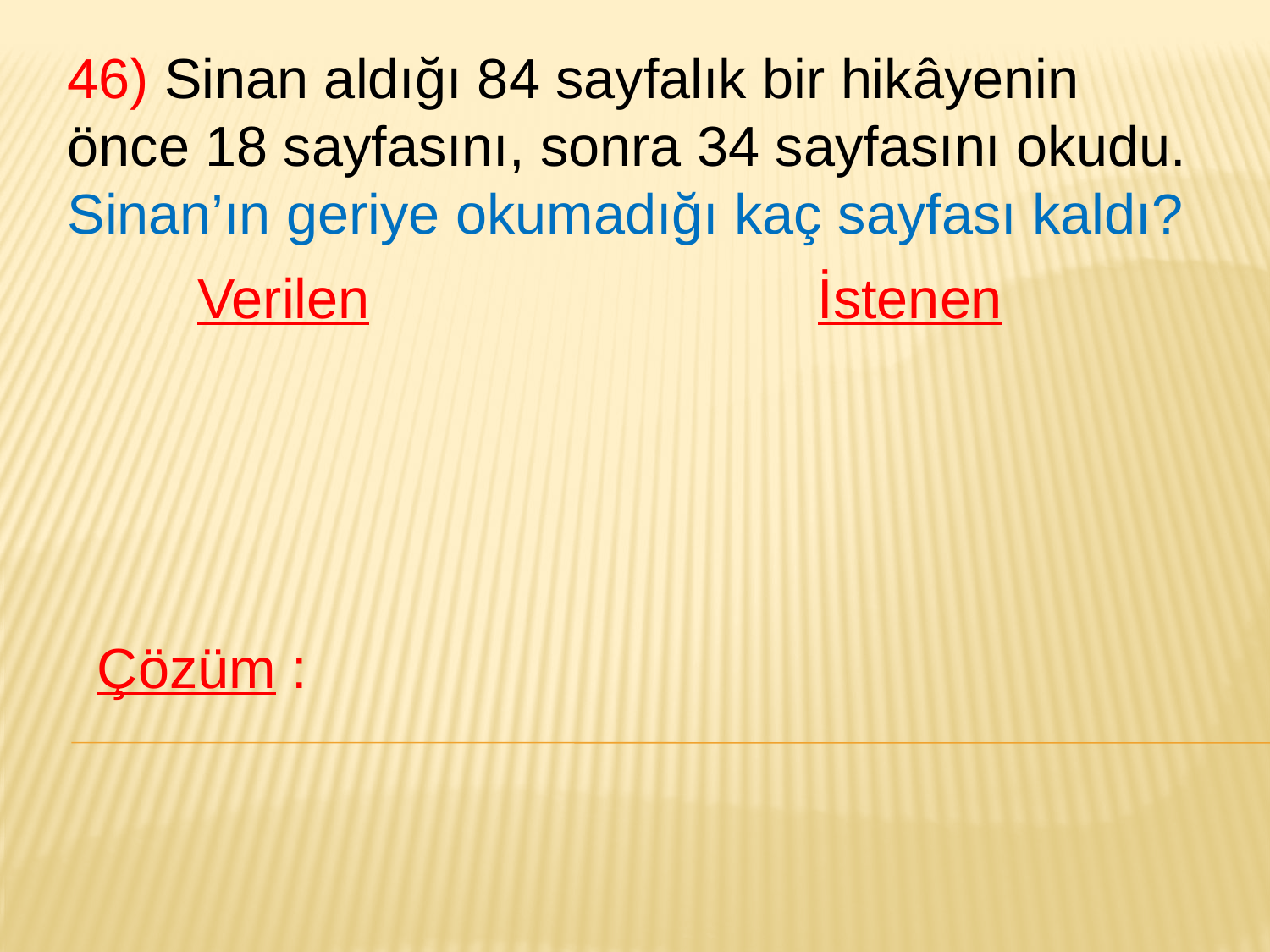

46) Sinan aldığı 84 sayfalık bir hikâyenin önce 18 sayfasını, sonra 34 sayfasını okudu. Sinan’ın geriye okumadığı kaç sayfası kaldı?

Verilen
İstenen
Çözüm :